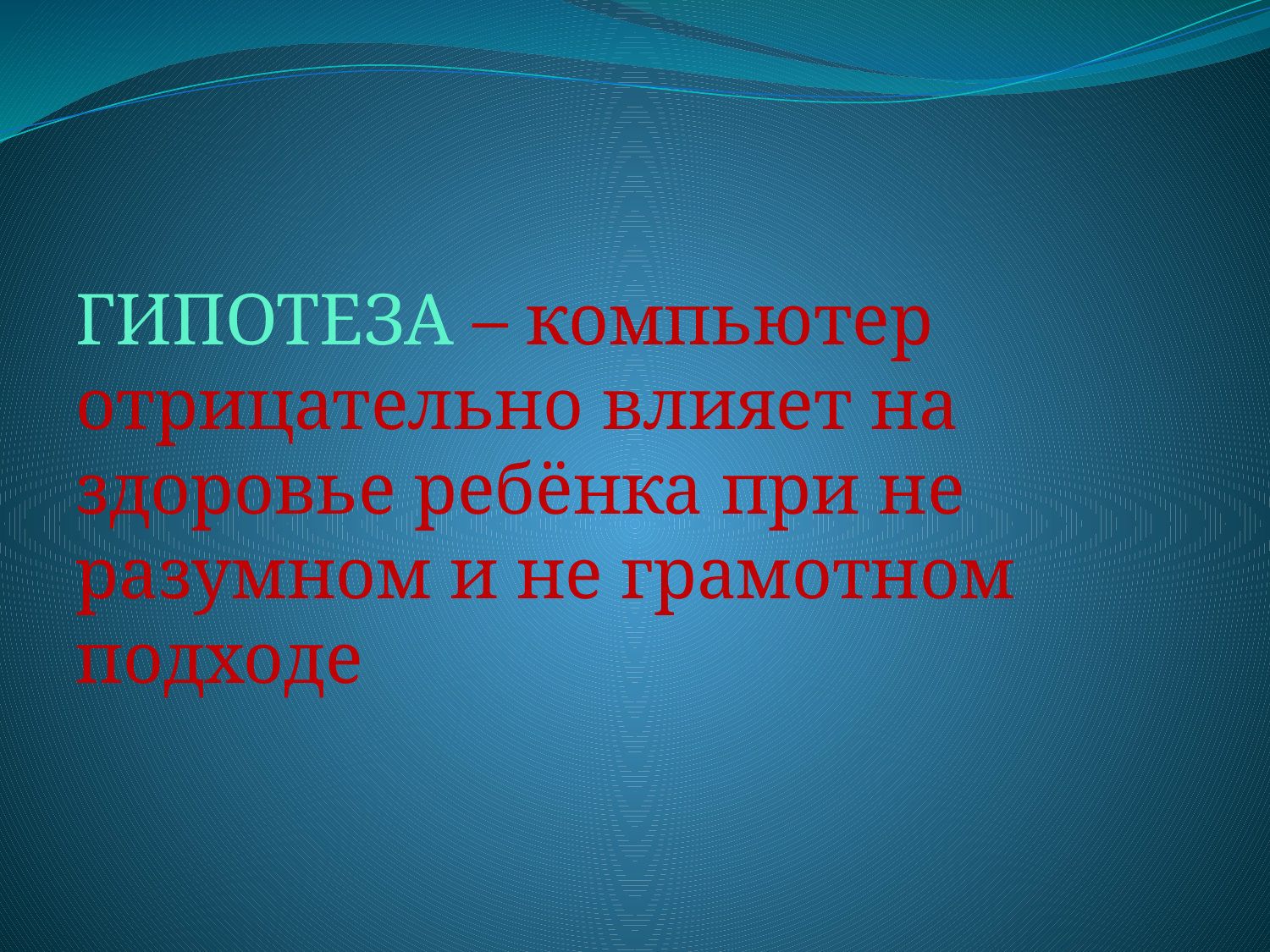

ГИПОТЕЗА – компьютер  отрицательно влияет на здоровье ребёнка при не разумном и не грамотном подходе